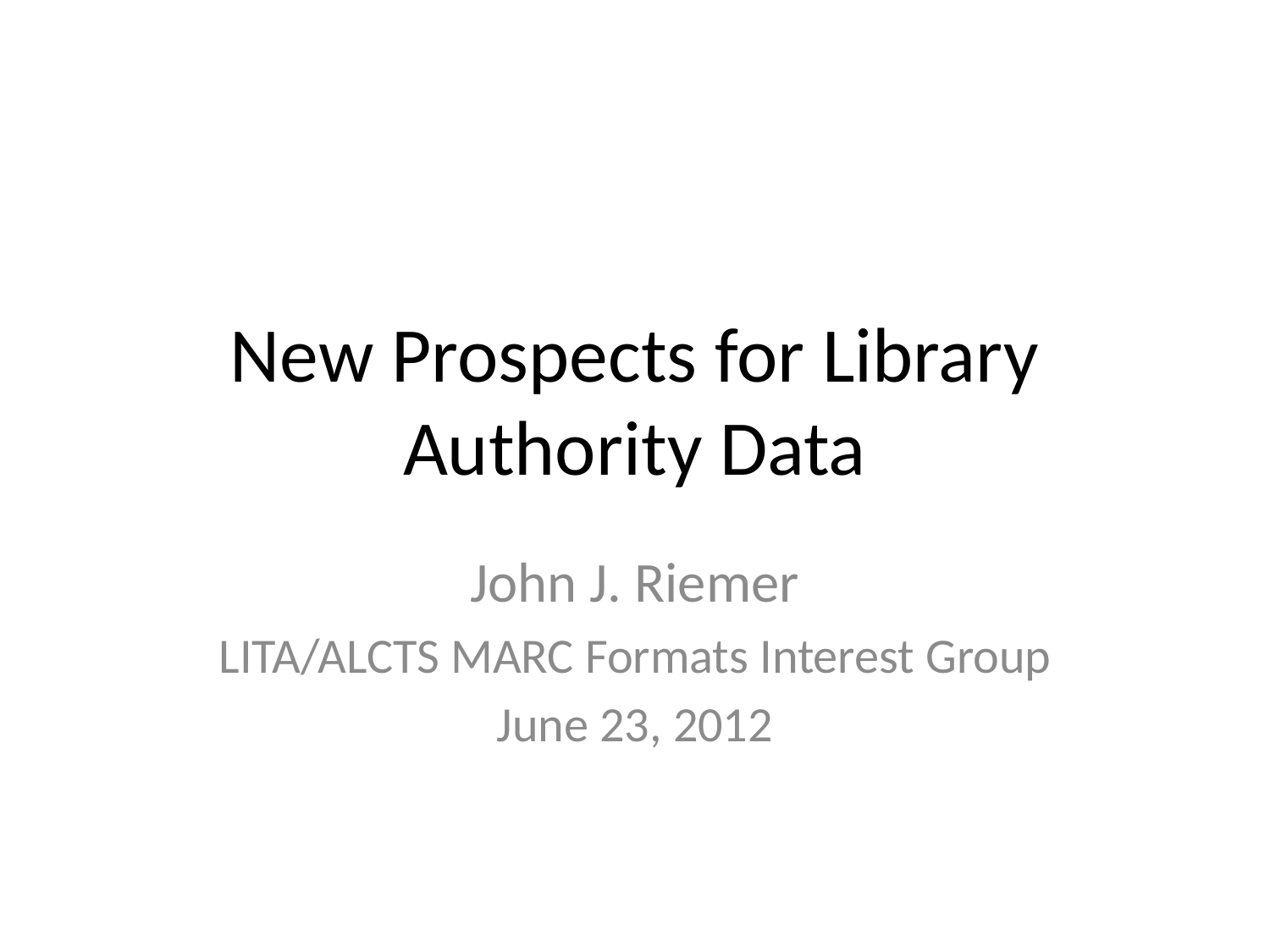

# New Prospects for Library Authority Data
John J. Riemer
LITA/ALCTS MARC Formats Interest Group
June 23, 2012